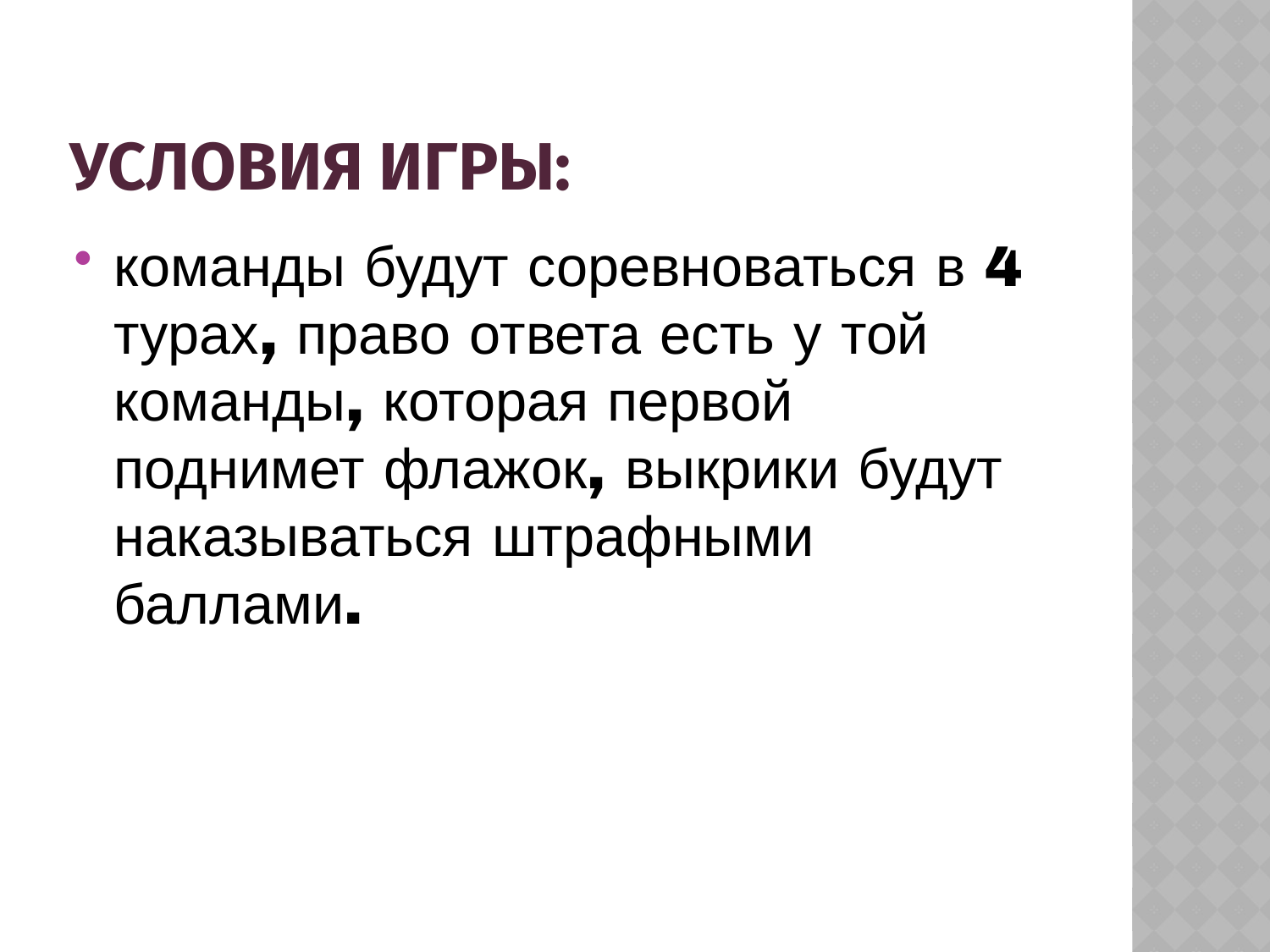

# Условия игры:
команды будут соревноваться в 4 турах, право ответа есть у той команды, которая первой поднимет флажок, выкрики будут наказываться штрафными баллами.